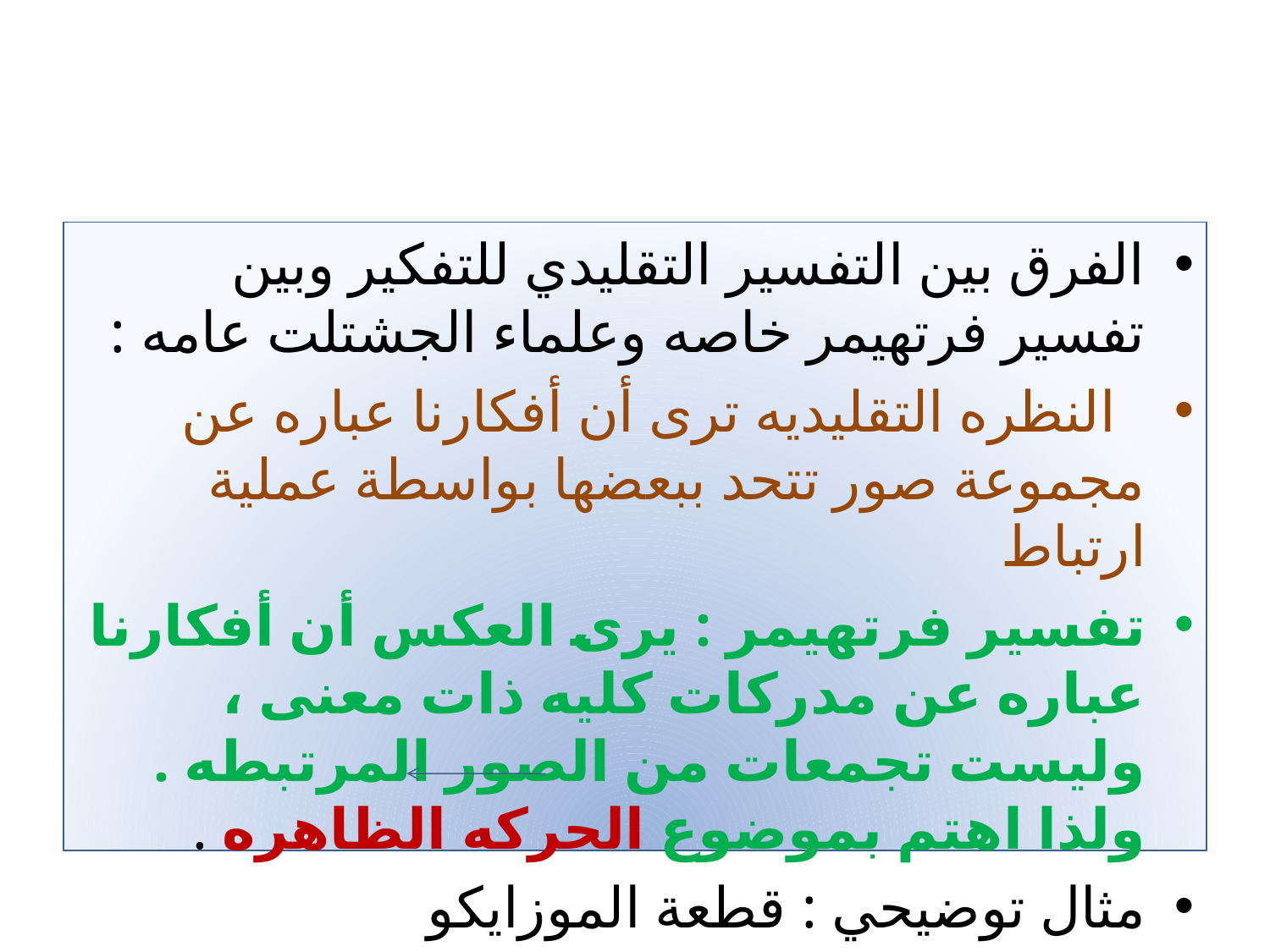

الفرق بين التفسير التقليدي للتفكير وبين تفسير فرتهيمر خاصه وعلماء الجشتلت عامه :
  النظره التقليديه ترى أن أفكارنا عباره عن مجموعة صور تتحد ببعضها بواسطة عملية ارتباط
تفسير فرتهيمر : يرى العكس أن أفكارنا عباره عن مدركات كليه ذات معنى ، وليست تجمعات من الصور المرتبطه . ولذا اهتم بموضوع الحركه الظاهره .
مثال توضيحي : قطعة الموزايكو